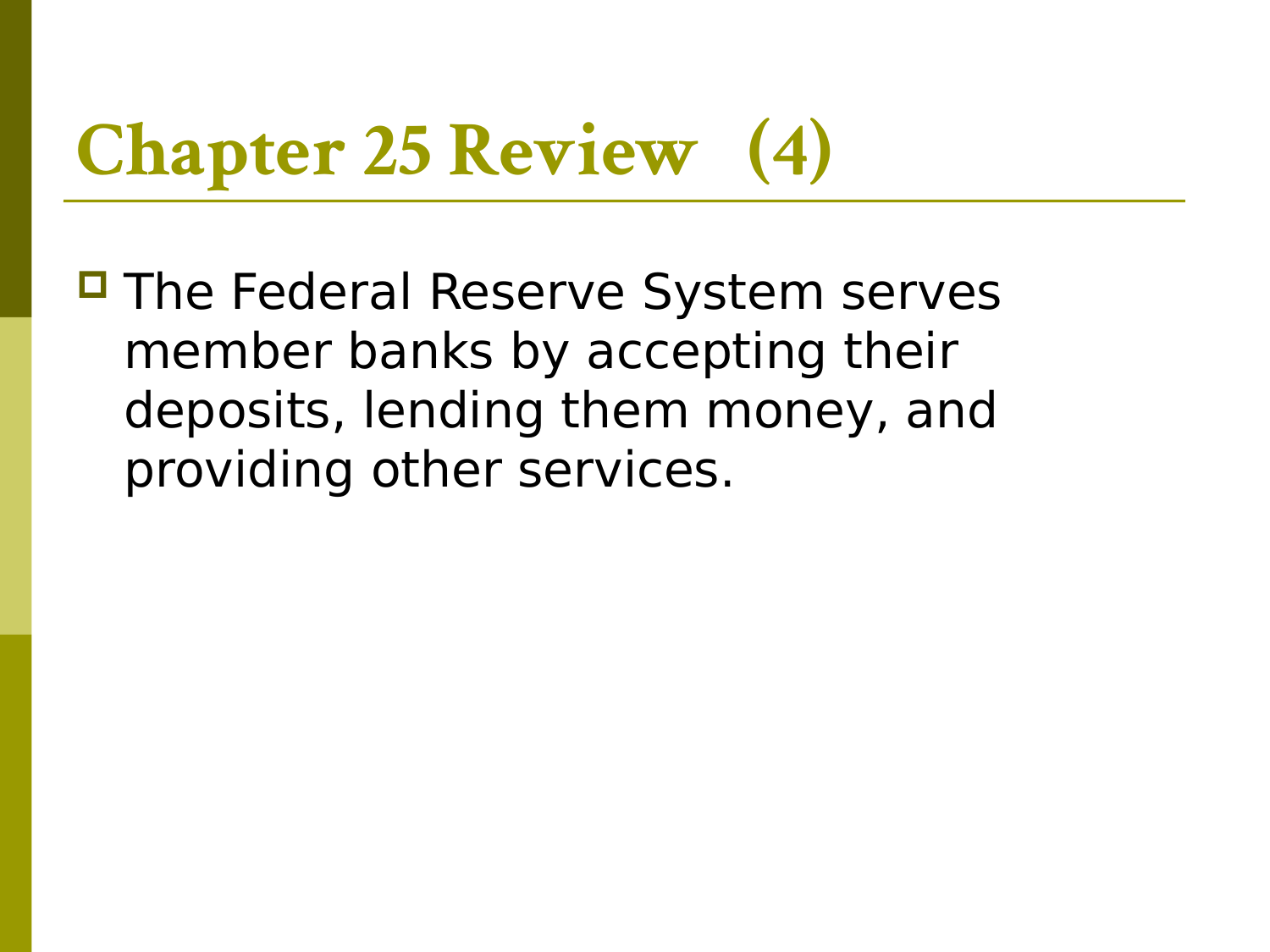

# Chapter 25 Review   (4)
The Federal Reserve System serves member banks by accepting their deposits, lending them money, and providing other services.